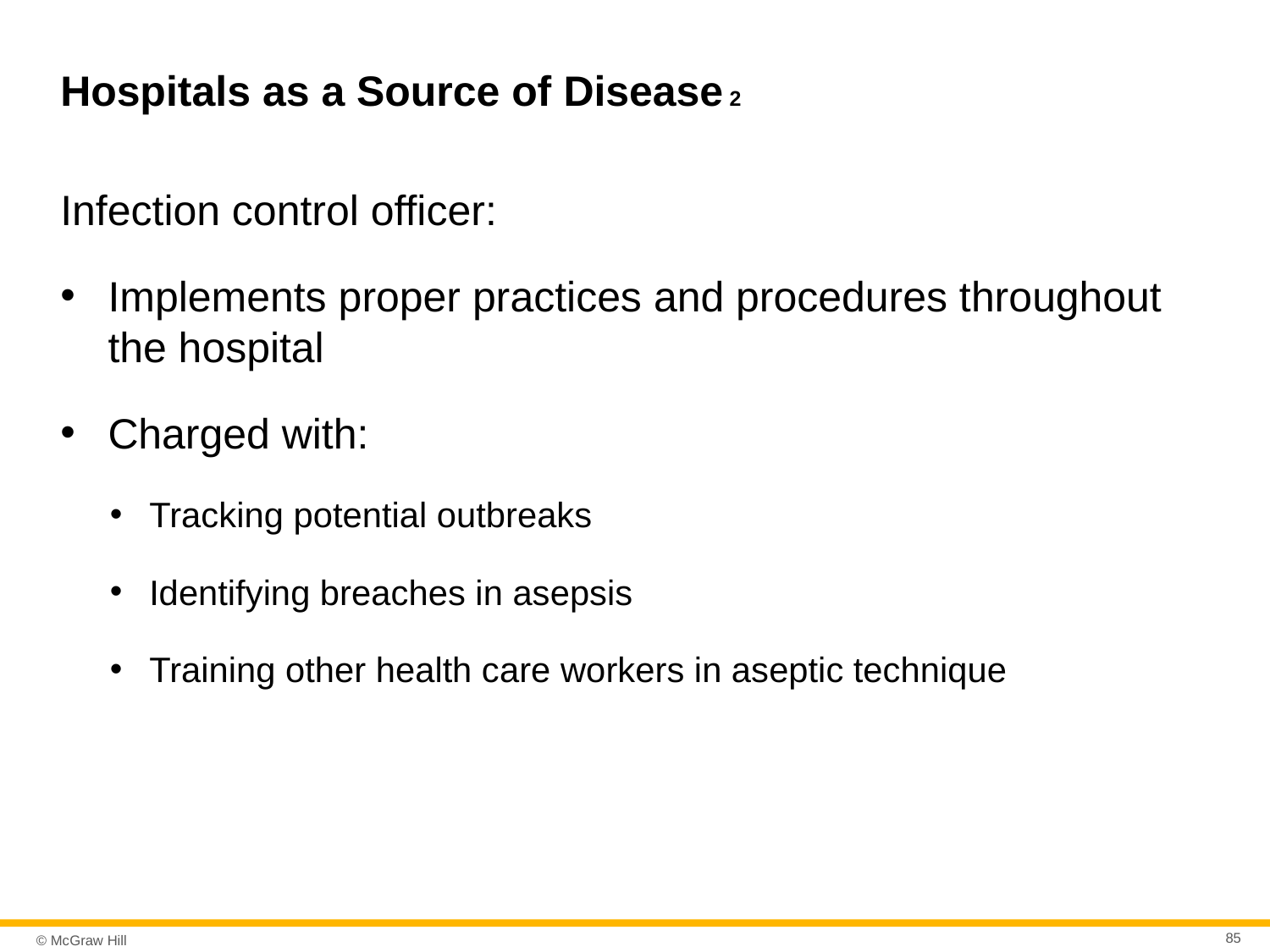

# Hospitals as a Source of Disease 2
Infection control officer:
Implements proper practices and procedures throughout the hospital
Charged with:
Tracking potential outbreaks
Identifying breaches in asepsis
Training other health care workers in aseptic technique